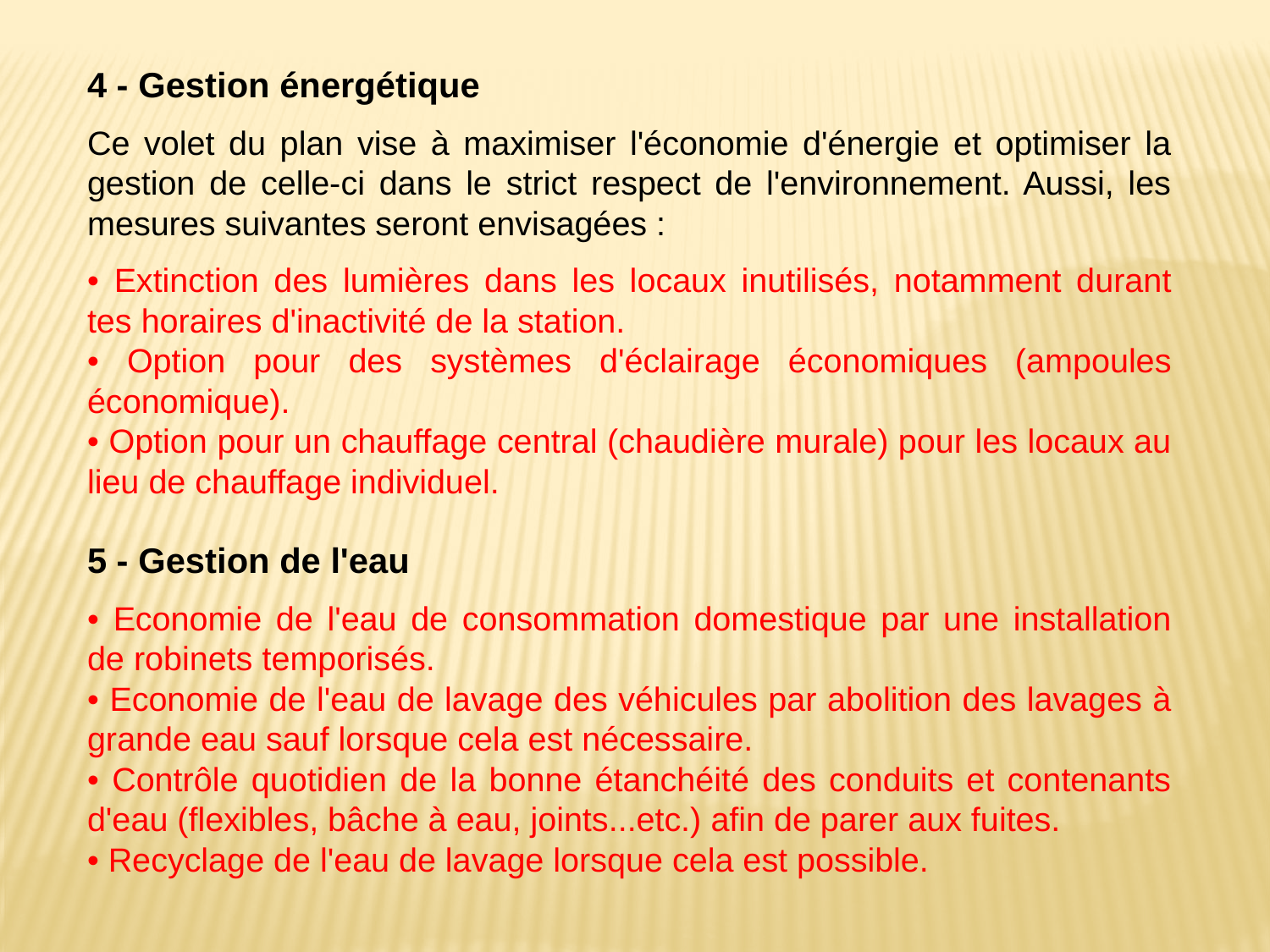

4 - Gestion énergétique

Ce volet du plan vise à maximiser l'économie d'énergie et optimiser la gestion de celle-ci dans le strict respect de l'environnement. Aussi, les mesures suivantes seront envisagées :

• Extinction des lumières dans les locaux inutilisés, notamment durant tes horaires d'inactivité de la station.
• Option pour des systèmes d'éclairage économiques (ampoules économique).
• Option pour un chauffage central (chaudière murale) pour les locaux au lieu de chauffage individuel.

5 - Gestion de l'eau

• Economie de l'eau de consommation domestique par une installation de robinets temporisés.
• Economie de l'eau de lavage des véhicules par abolition des lavages à grande eau sauf lorsque cela est nécessaire.
• Contrôle quotidien de la bonne étanchéité des conduits et contenants d'eau (flexibles, bâche à eau, joints...etc.) afin de parer aux fuites.
• Recyclage de l'eau de lavage lorsque cela est possible.